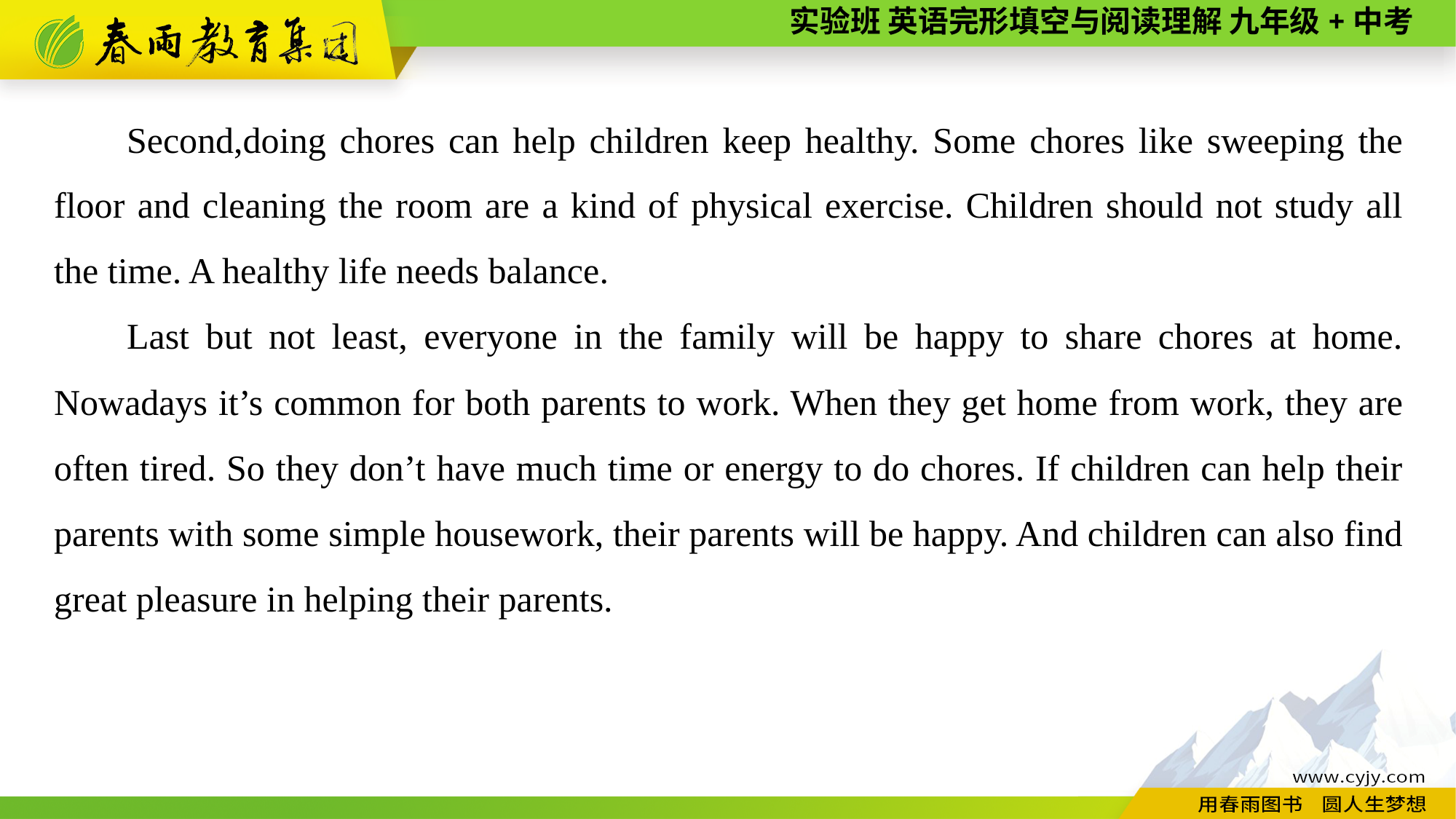

Second,doing chores can help children keep healthy. Some chores like sweeping the floor and cleaning the room are a kind of physical exercise. Children should not study all the time. A healthy life needs balance.
Last but not least, everyone in the family will be happy to share chores at home. Nowadays it’s common for both parents to work. When they get home from work, they are often tired. So they don’t have much time or energy to do chores. If children can help their parents with some simple housework, their parents will be happy. And children can also find great pleasure in helping their parents.